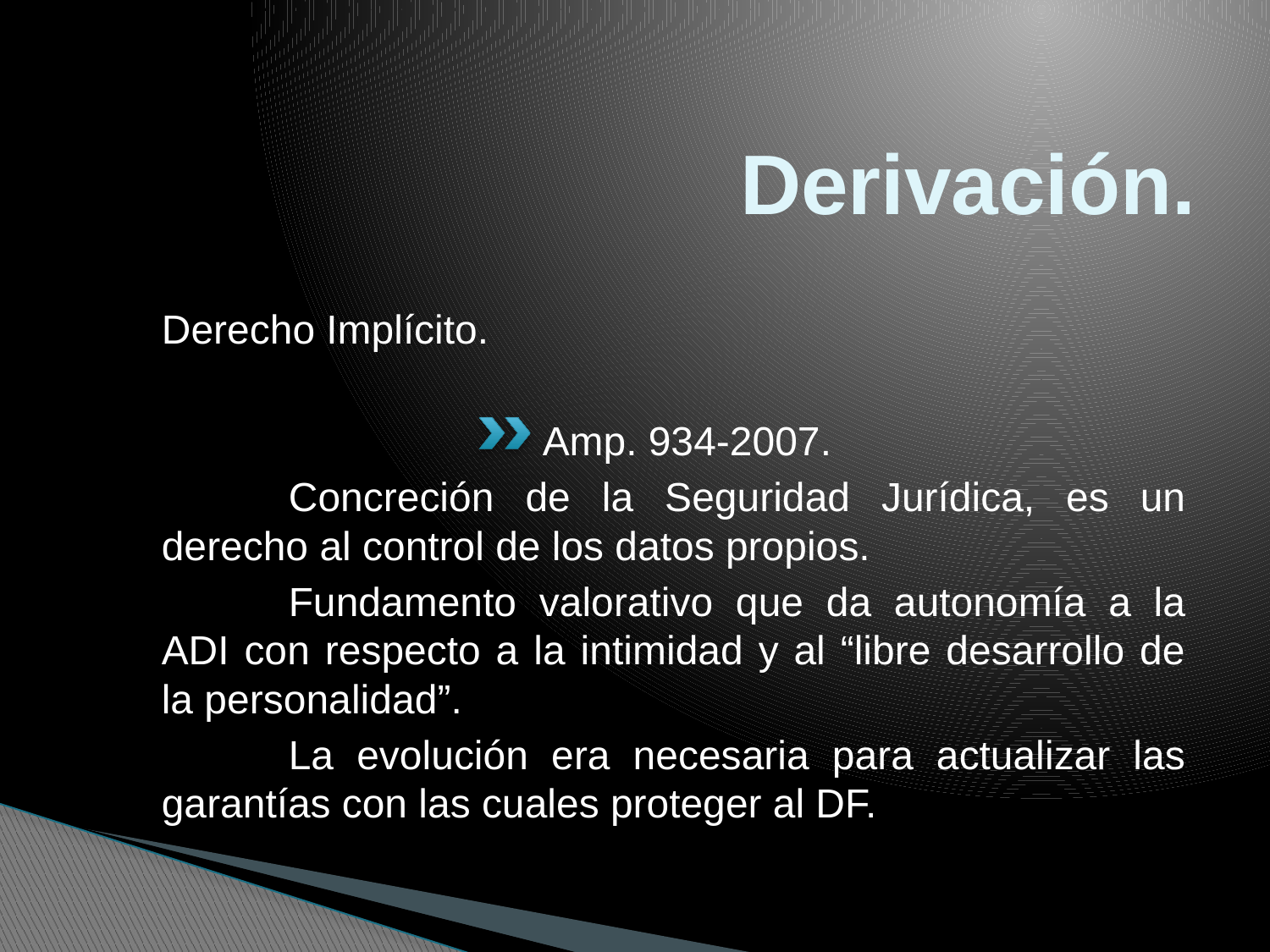

# Derivación.
Derecho Implícito.

			Amp. 934-2007.
	Concreción de la Seguridad Jurídica, es un derecho al control de los datos propios.
	Fundamento valorativo que da autonomía a la ADI con respecto a la intimidad y al “libre desarrollo de la personalidad”.
	La evolución era necesaria para actualizar las garantías con las cuales proteger al DF.